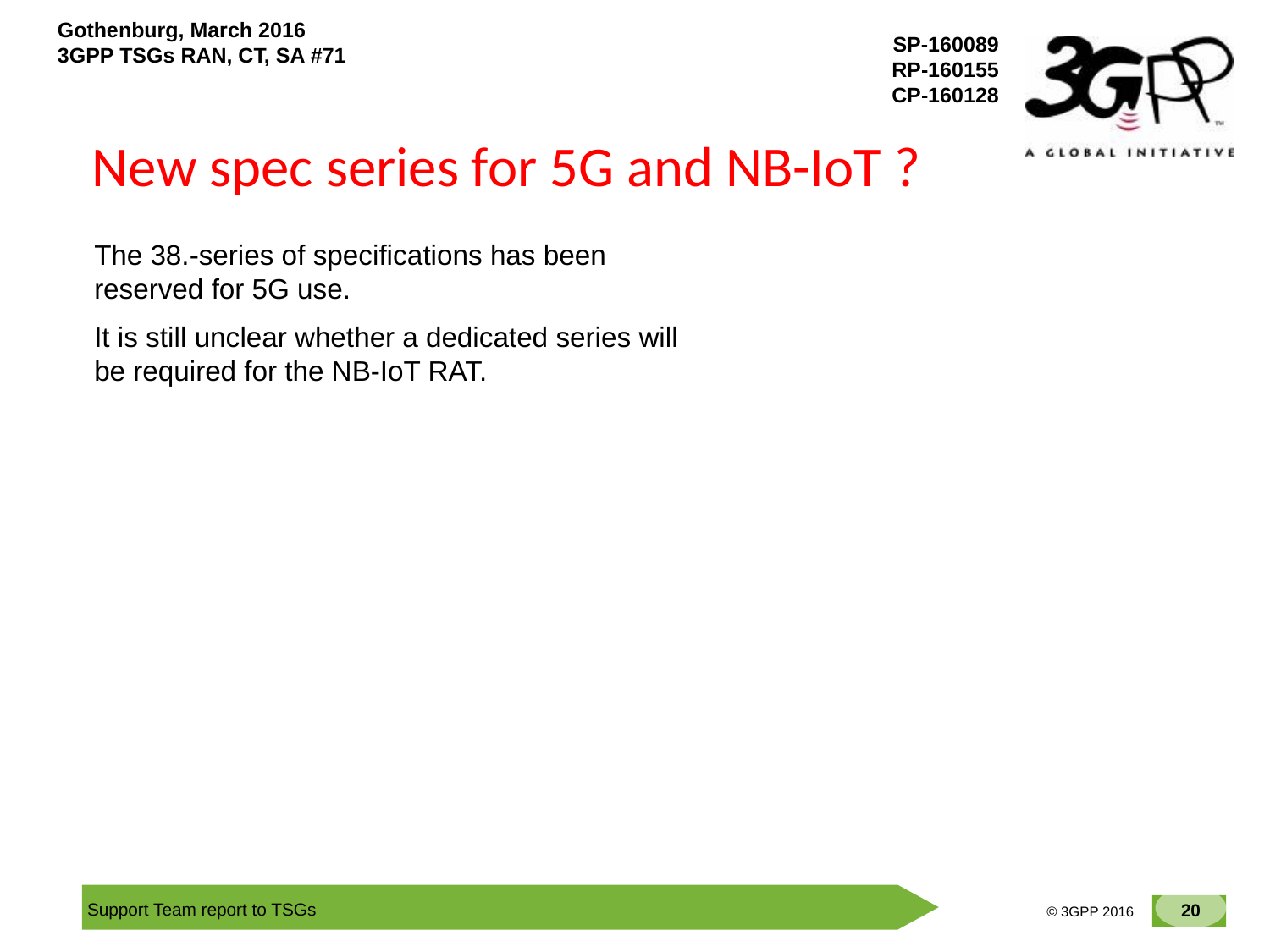

# New spec series for 5G and NB-IoT ?
The 38.-series of specifications has been reserved for 5G use.
It is still unclear whether a dedicated series will be required for the NB-IoT RAT.